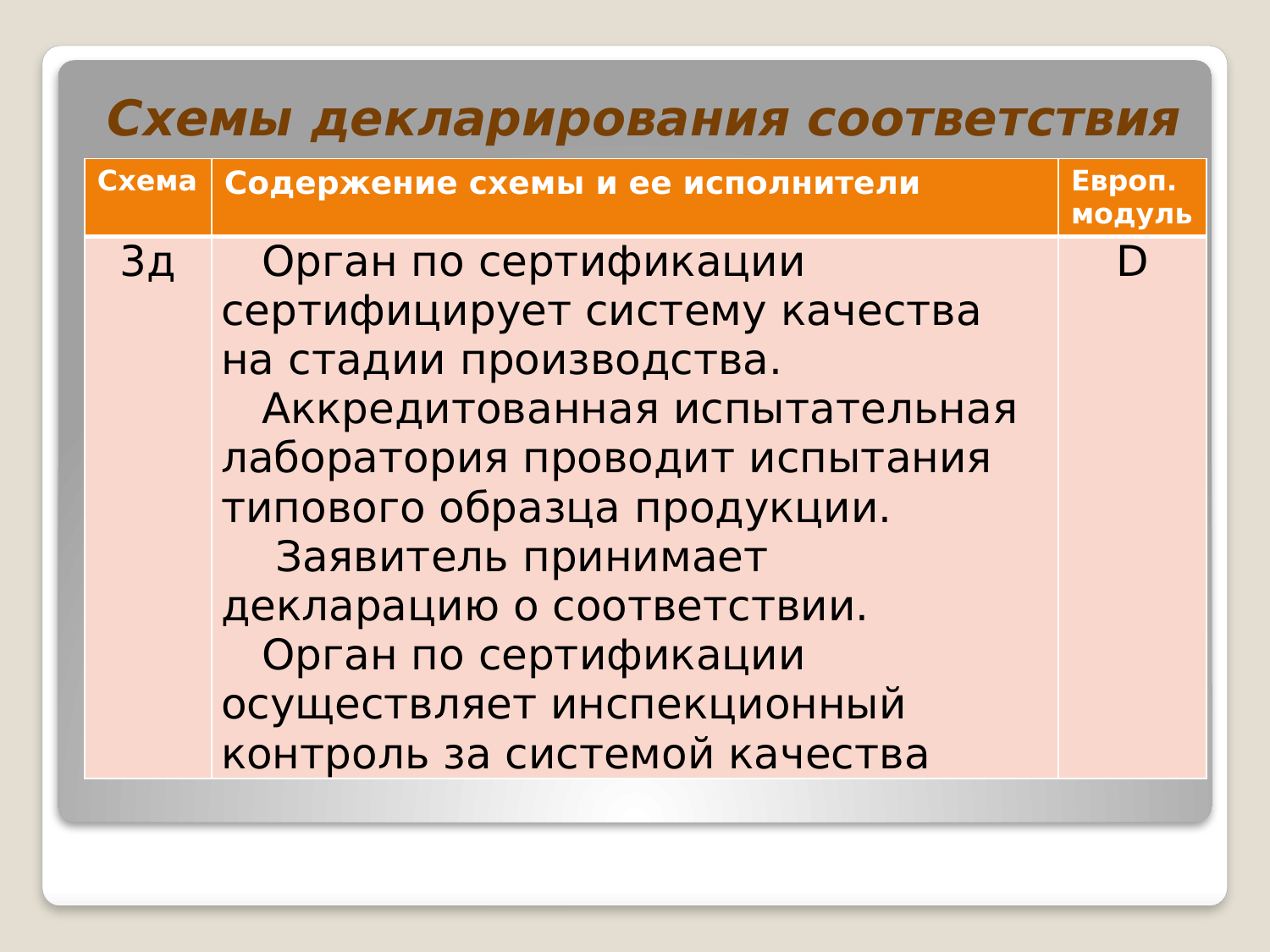

Схемы декларирования соответствия

| Схема | Содержение схемы и ее исполнители | Европ. модуль |
| --- | --- | --- |
| 3д | Орган по сертификации сертифицирует систему качества на стадии производства. Аккредитованная испытательная лаборатория проводит испытания типового образца продукции. Заявитель принимает декларацию о соответствии. Орган по сертификации осуществляет инспекционный контроль за системой качества | D |